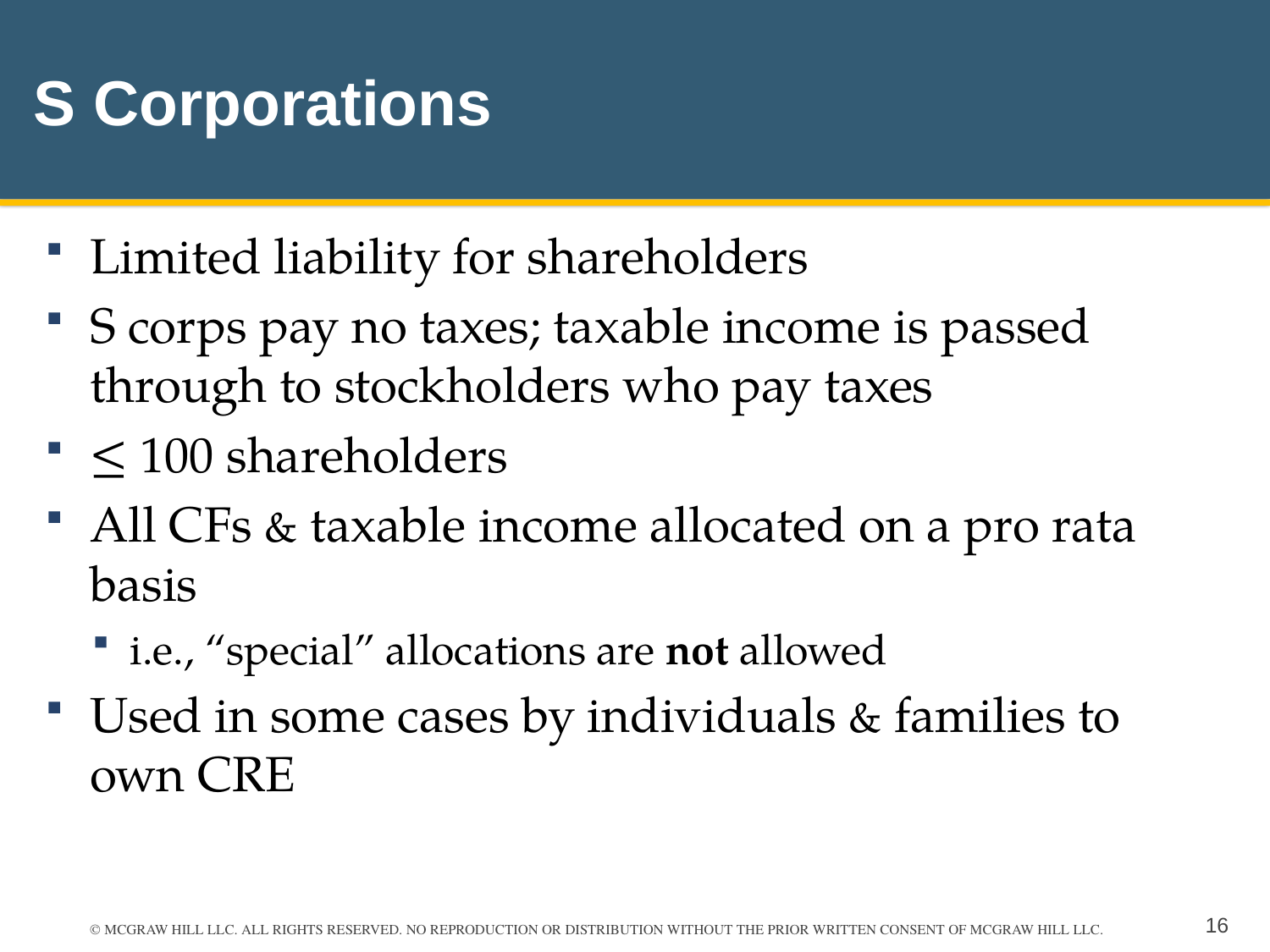

# S Corporations
Limited liability for shareholders
S corps pay no taxes; taxable income is passed through to stockholders who pay taxes
≤ 100 shareholders
All CFs & taxable income allocated on a pro rata basis
i.e., “special” allocations are not allowed
Used in some cases by individuals & families to own CRE
© MCGRAW HILL LLC. ALL RIGHTS RESERVED. NO REPRODUCTION OR DISTRIBUTION WITHOUT THE PRIOR WRITTEN CONSENT OF MCGRAW HILL LLC.
16